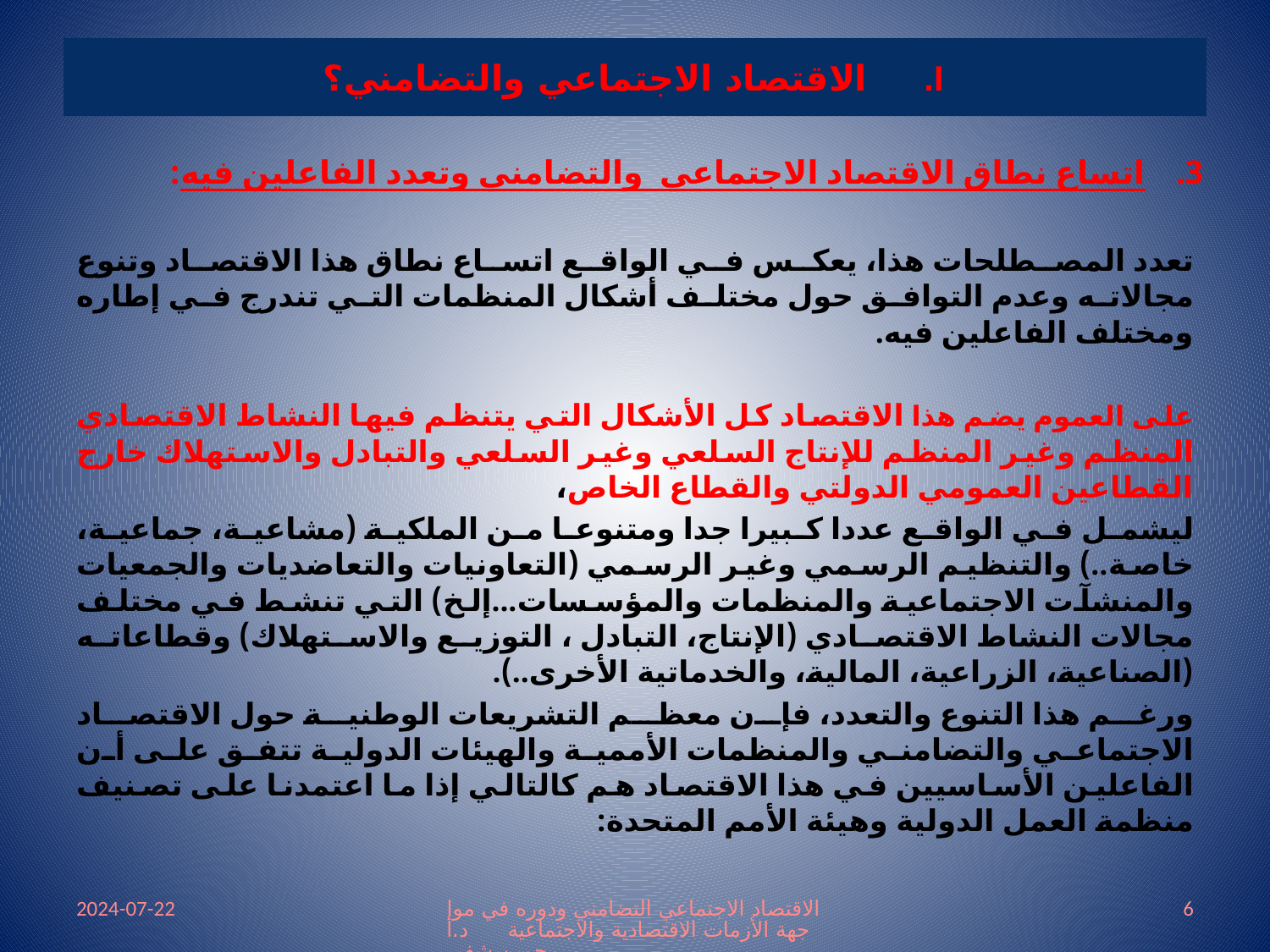

# الاقتصاد الاجتماعي والتضامني؟
اتساع نطاق الاقتصاد الاجتماعي  والتضامني وتعدد الفاعلين فيه:

تعدد المصطلحات هذا، يعكس في الواقع اتساع نطاق هذا الاقتصاد وتنوع مجالاته وعدم التوافق حول مختلف أشكال المنظمات التي تندرج في إطاره ومختلف الفاعلين فيه.

على العموم يضم هذا الاقتصاد كل الأشكال التي يتنظم فيها النشاط الاقتصادي المنظم وغير المنظم للإنتاج السلعي وغير السلعي والتبادل والاستهلاك خارج القطاعين العمومي الدولتي والقطاع الخاص،
ليشمل في الواقع عددا كبيرا جدا ومتنوعا من الملكية (مشاعية، جماعية، خاصة..) والتنظيم الرسمي وغير الرسمي (التعاونيات والتعاضديات والجمعيات والمنشآت الاجتماعية والمنظمات والمؤسسات...إلخ) التي تنشط في مختلف مجالات النشاط الاقتصادي (الإنتاج، التبادل ، التوزيع والاستهلاك) وقطاعاته (الصناعية، الزراعية، المالية، والخدماتية الأخرى..).
ورغم هذا التنوع والتعدد، فإن معظم التشريعات الوطنية حول الاقتصاد الاجتماعي والتضامني والمنظمات الأممية والهيئات الدولية تتفق على أن الفاعلين الأساسيين في هذا الاقتصاد هم كالتالي إذا ما اعتمدنا على تصنيف منظمة العمل الدولية وهيئة الأمم المتحدة:
2024-07-22
الاقتصاد الاجتماعي التضامني ودوره في مواجهة الأزمات الاقتصادية والاجتماعية      د.أحمين شفير
6